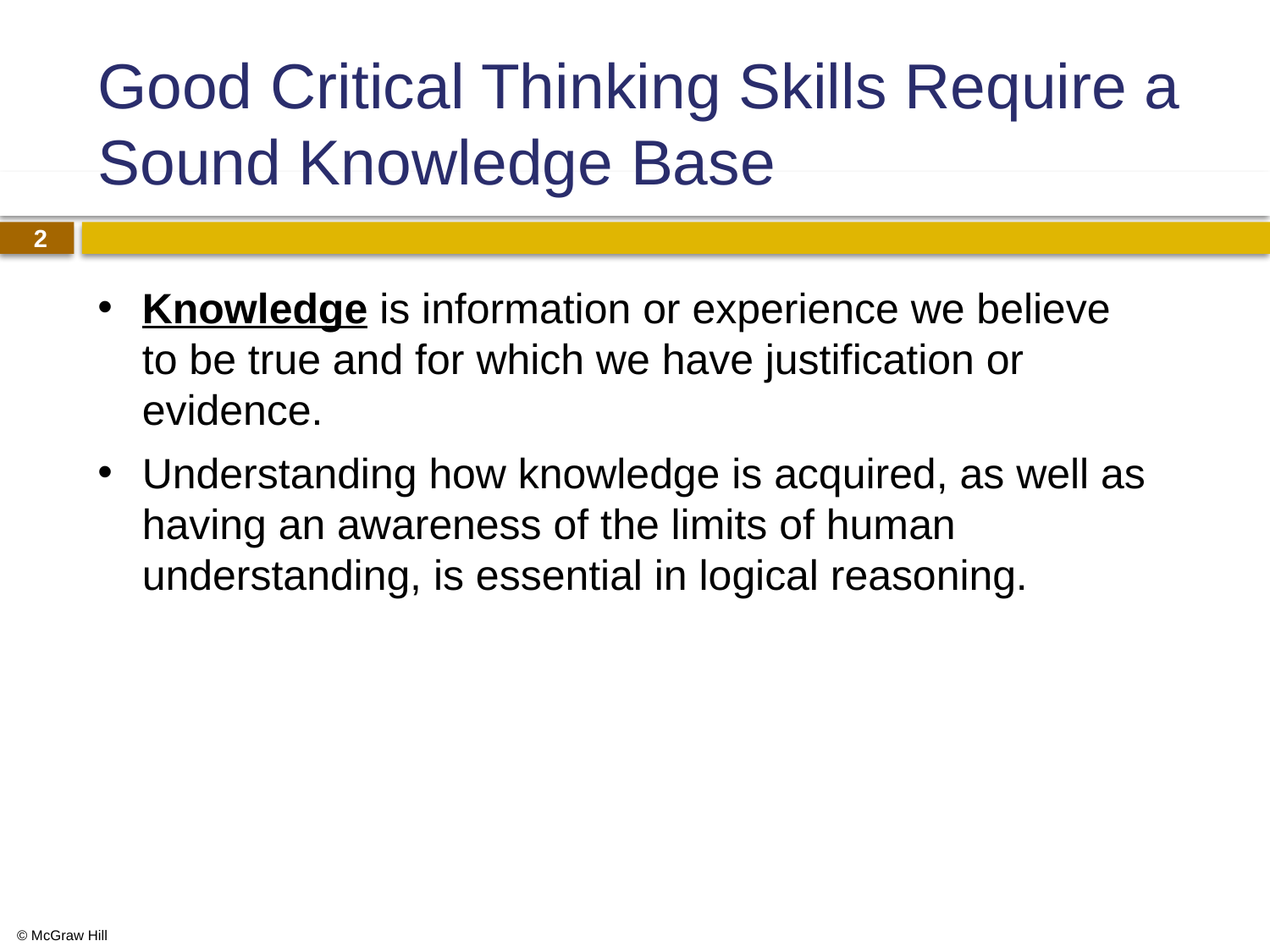

# Good Critical Thinking Skills Require a Sound Knowledge Base
Knowledge is information or experience we believe
to be true and for which we have justification or evidence.
Understanding how knowledge is acquired, as well as having an awareness of the limits of human understanding, is essential in logical reasoning.